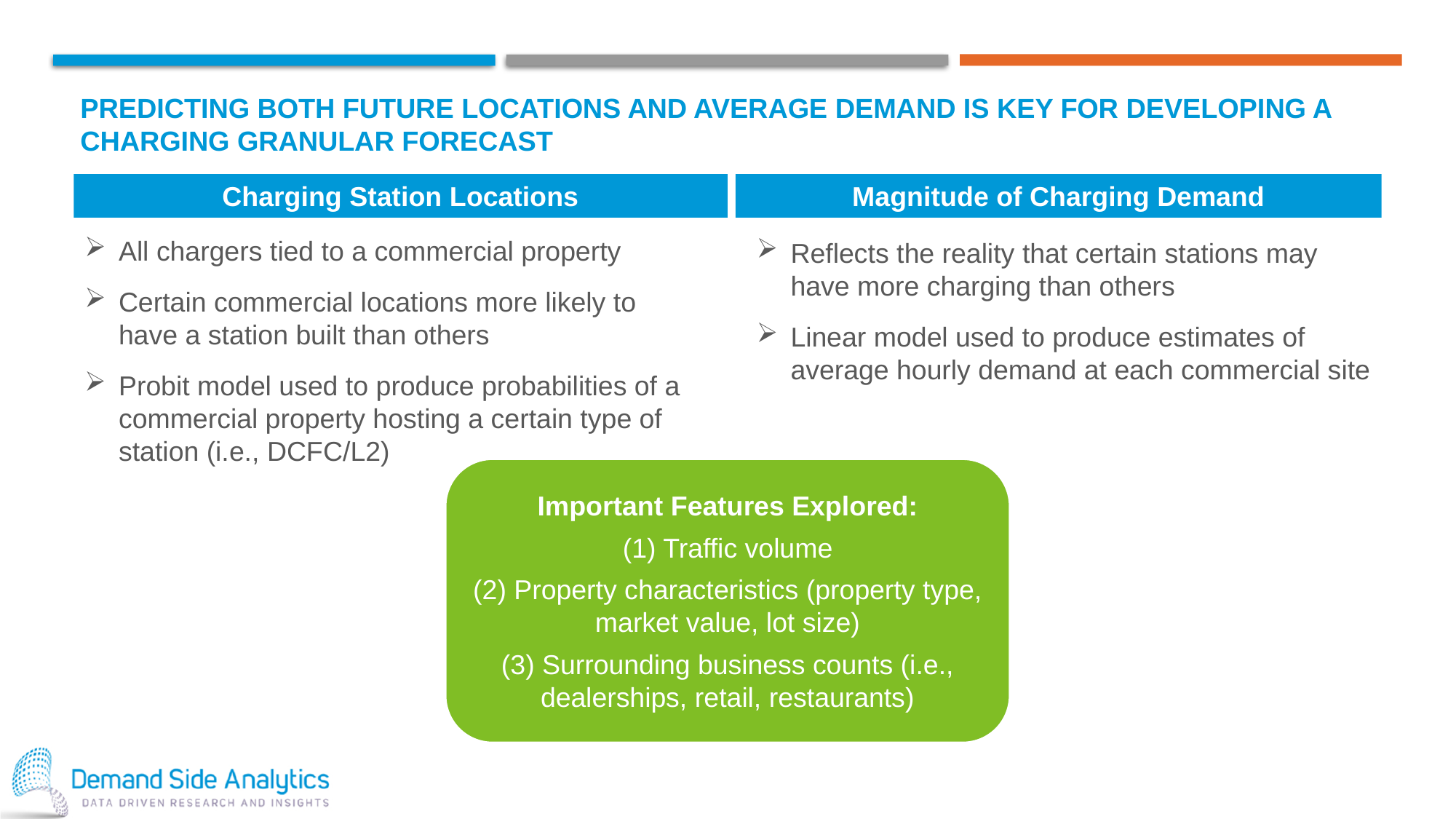

# Predicting both future locations and average demand is key for developing a charging granular forecast
Charging Station Locations
Magnitude of Charging Demand
All chargers tied to a commercial property
Certain commercial locations more likely to have a station built than others
Probit model used to produce probabilities of a commercial property hosting a certain type of station (i.e., DCFC/L2)
Reflects the reality that certain stations may have more charging than others
Linear model used to produce estimates of average hourly demand at each commercial site
Important Features Explored:
(1) Traffic volume
(2) Property characteristics (property type, market value, lot size)
(3) Surrounding business counts (i.e., dealerships, retail, restaurants)